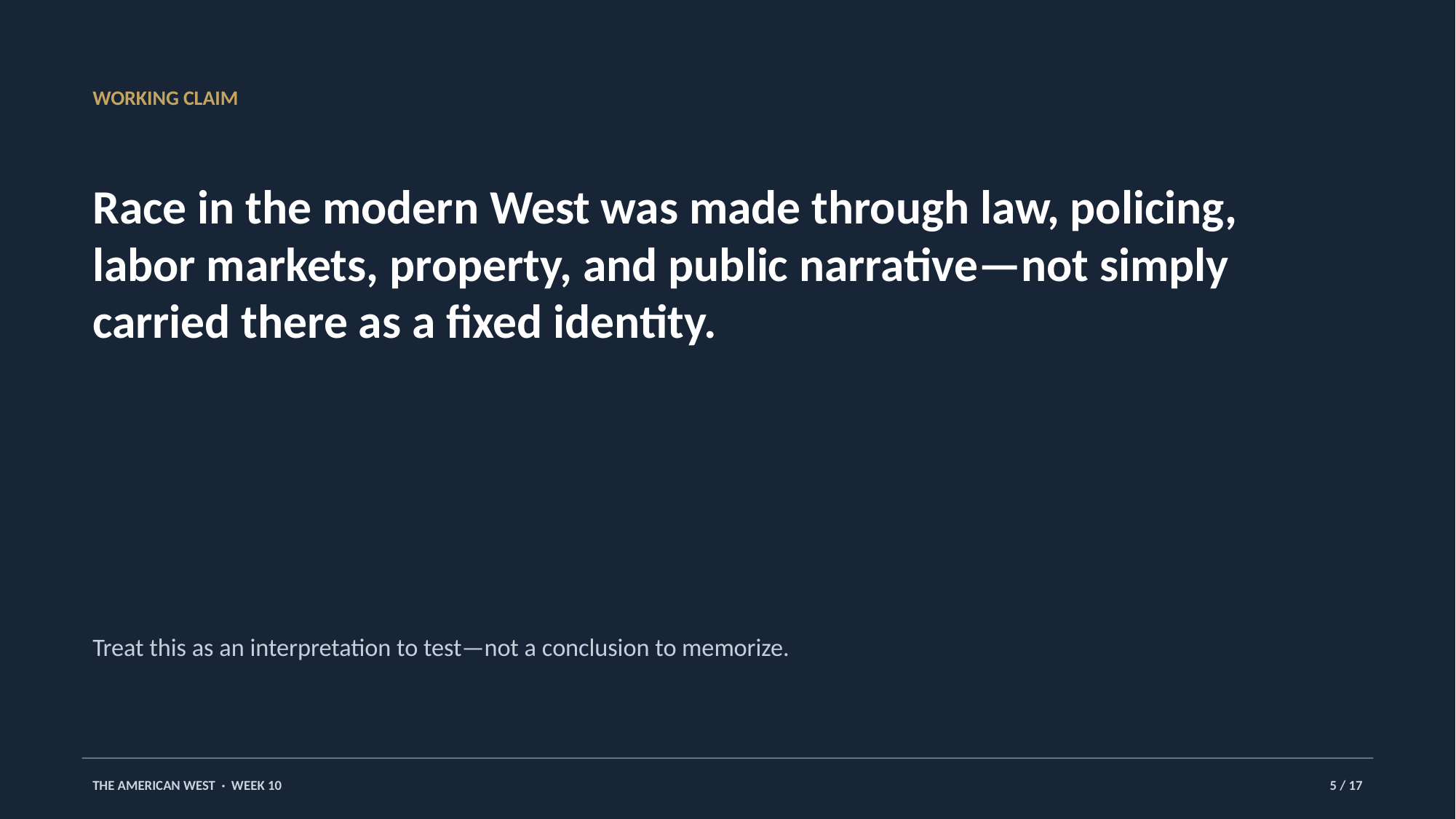

WORKING CLAIM
Race in the modern West was made through law, policing, labor markets, property, and public narrative—not simply carried there as a fixed identity.
Treat this as an interpretation to test—not a conclusion to memorize.

THE AMERICAN WEST  ·  WEEK 10
5 / 17